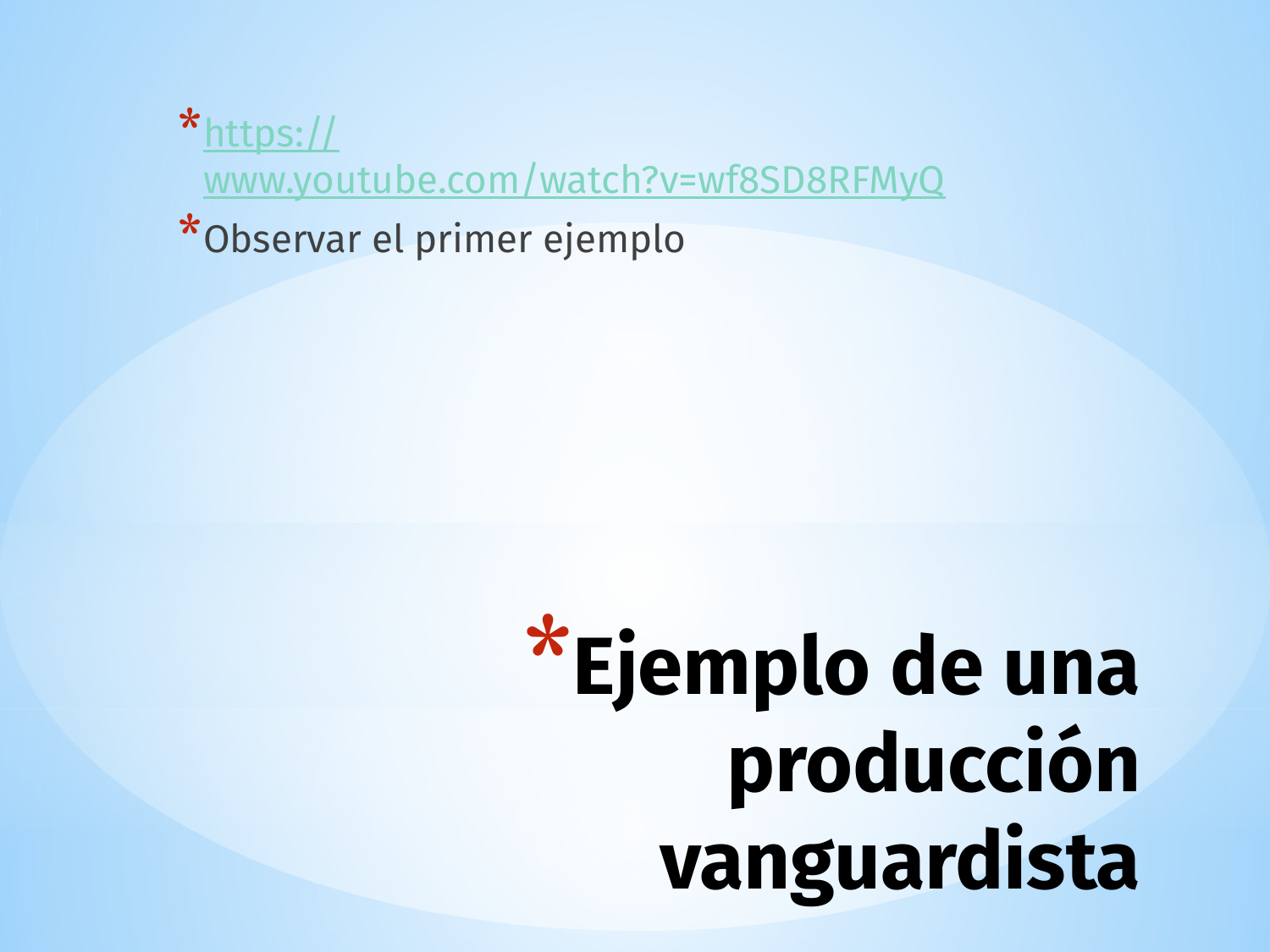

https://www.youtube.com/watch?v=wf8SD8RFMyQ
Observar el primer ejemplo

# Ejemplo de una producción vanguardista